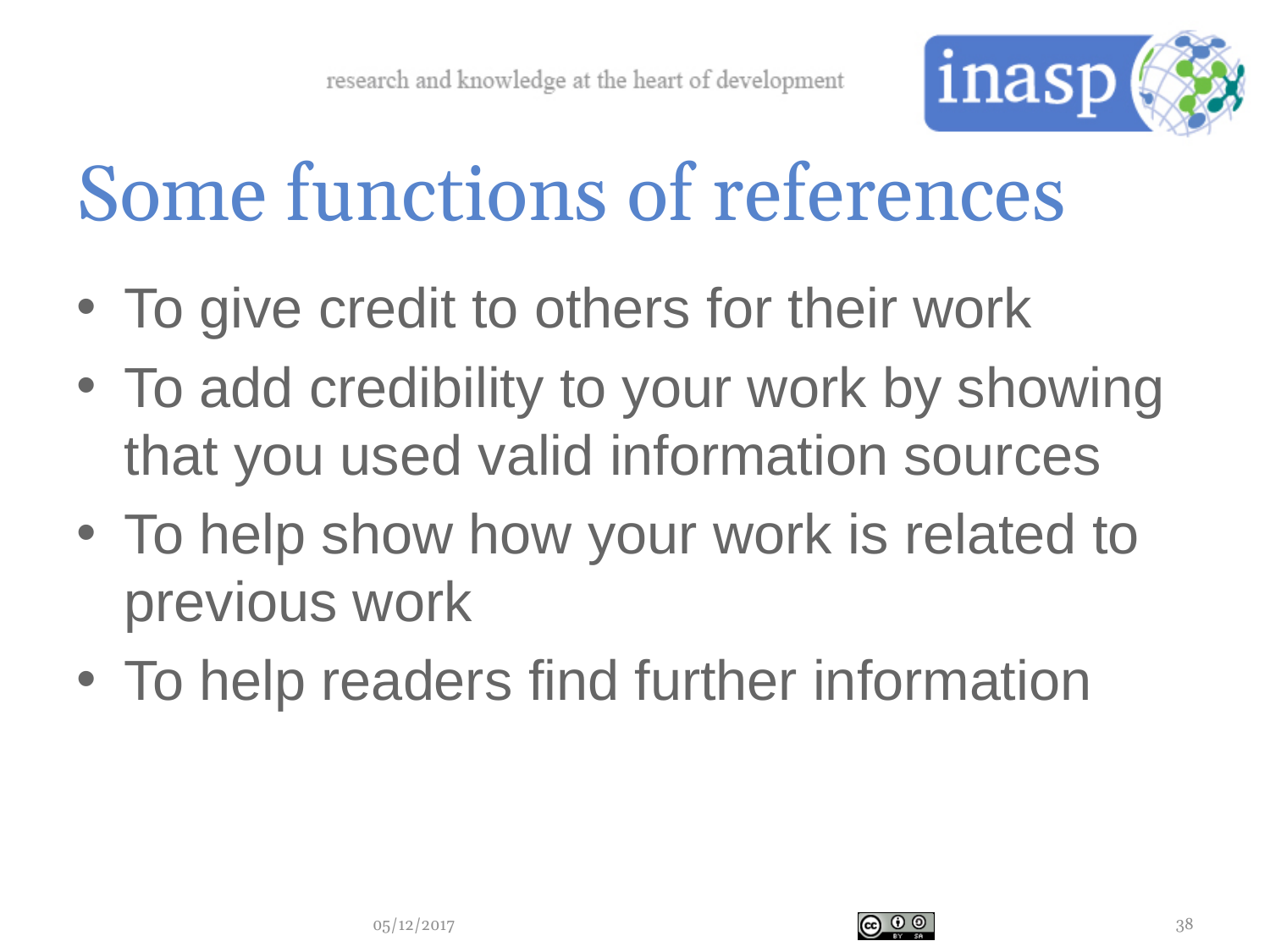

# Some functions of references
To give credit to others for their work
To add credibility to your work by showing that you used valid information sources
To help show how your work is related to previous work
To help readers find further information
05/12/2017

38